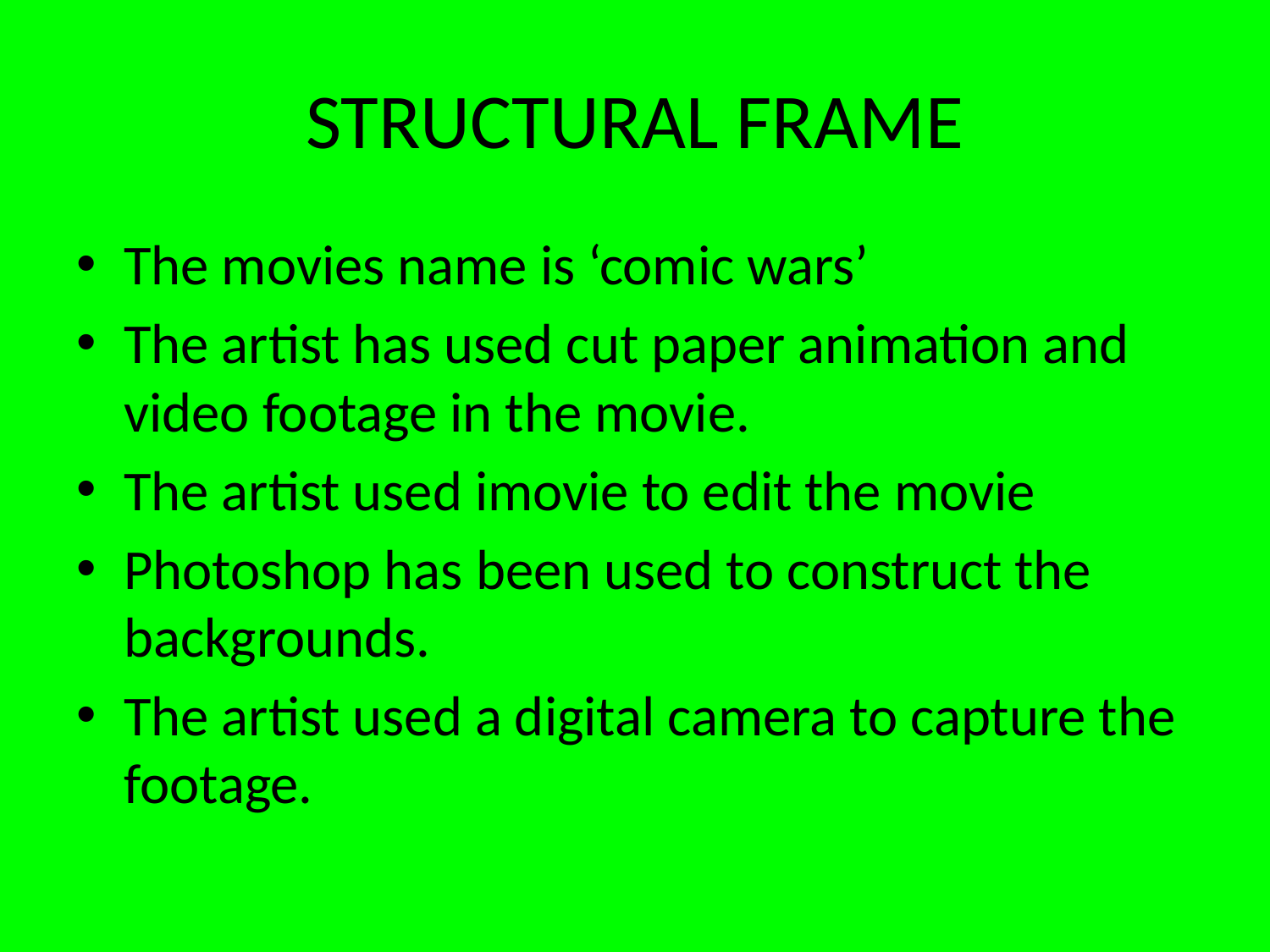

# STRUCTURAL FRAME
The movies name is ‘comic wars’
The artist has used cut paper animation and video footage in the movie.
The artist used imovie to edit the movie
Photoshop has been used to construct the backgrounds.
The artist used a digital camera to capture the footage.